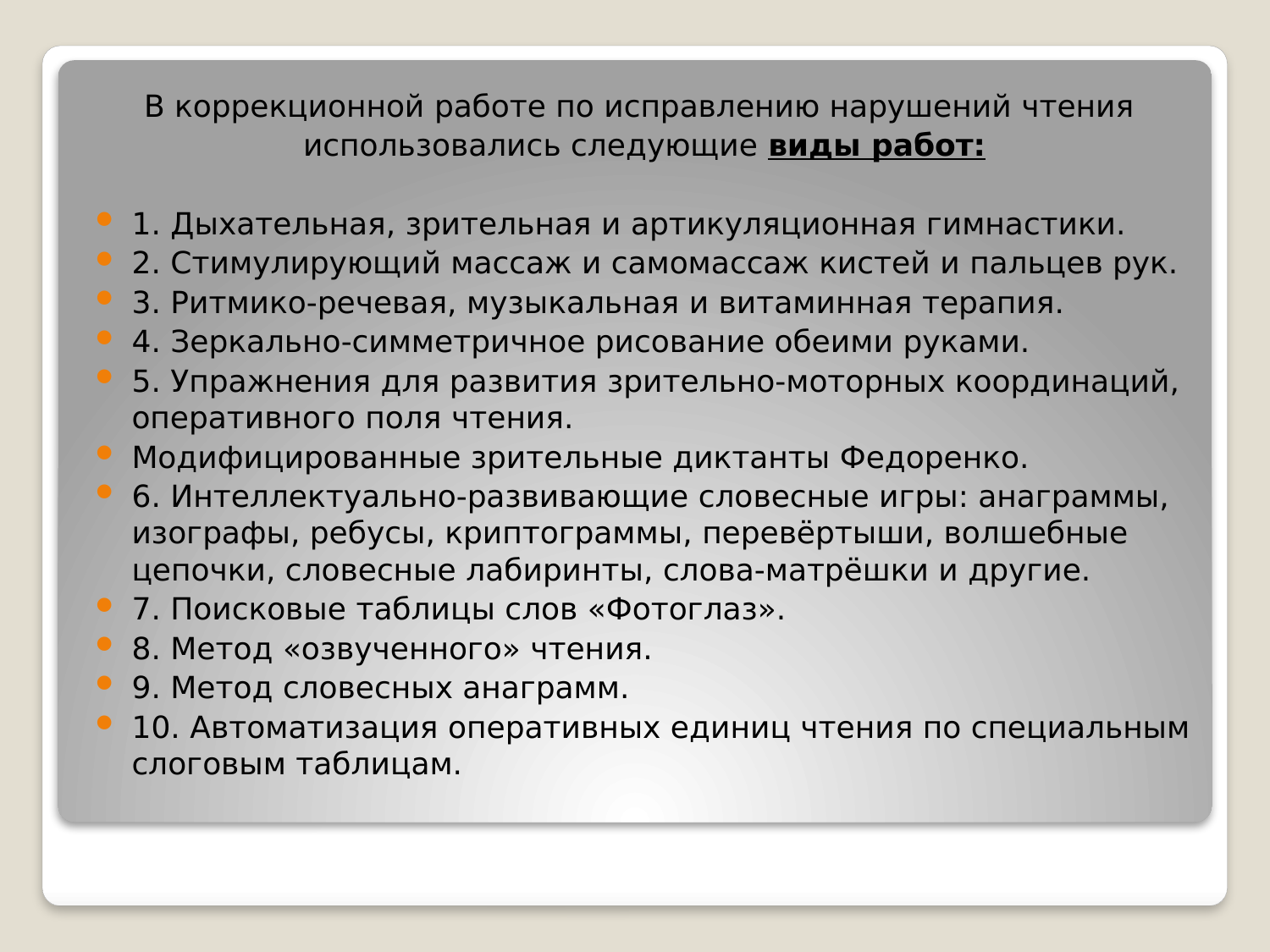

В коррекционной работе по исправлению нарушений чтения
использовались следующие виды работ:

1. Дыхательная, зрительная и артикуляционная гимнастики.
2. Стимулирующий массаж и самомассаж кистей и пальцев рук.
3. Ритмико-речевая, музыкальная и витаминная терапия.
4. Зеркально-симметричное рисование обеими руками.
5. Упражнения для развития зрительно-моторных координаций, оперативного поля чтения.
Модифицированные зрительные диктанты Федоренко.
6. Интеллектуально-развивающие словесные игры: анаграммы, изографы, ребусы, криптограммы, перевёртыши, волшебные цепочки, словесные лабиринты, слова-матрёшки и другие.
7. Поисковые таблицы слов «Фотоглаз».
8. Метод «озвученного» чтения.
9. Метод словесных анаграмм.
10. Автоматизация оперативных единиц чтения по специальным слоговым таблицам.